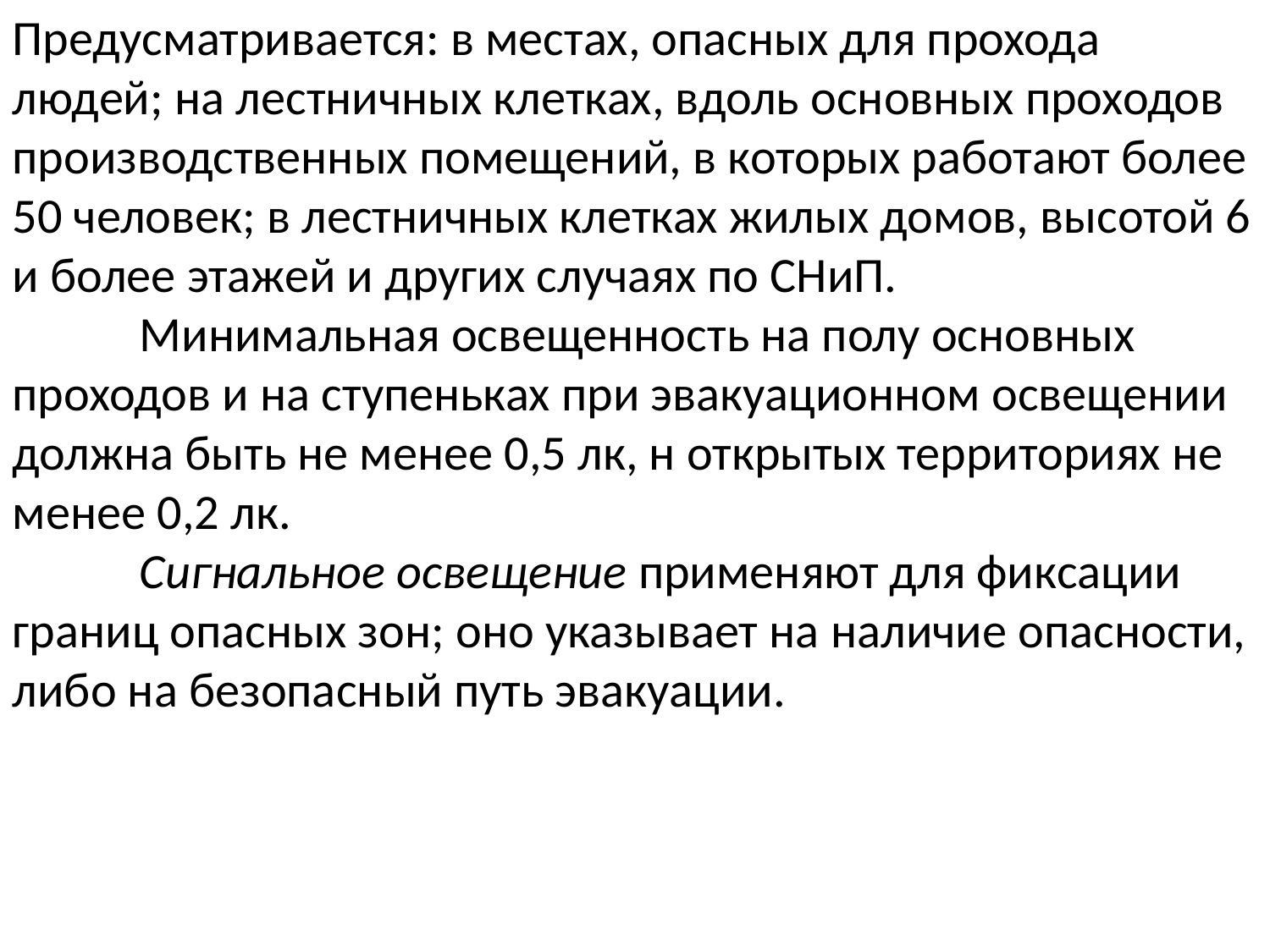

Предусматривается: в местах, опасных для прохода людей; на лестничных клетках, вдоль основных проходов производственных помещений, в которых работают более 50 человек; в лестничных клетках жилых домов, высотой 6 и более этажей и других случаях по СНиП.
	Минимальная освещенность на полу основных проходов и на ступеньках при эвакуационном освещении должна быть не менее 0,5 лк, н открытых территориях не менее 0,2 лк.
	Сигнальное освещение применяют для фиксации границ опасных зон; оно указывает на наличие опасности, либо на безопасный путь эвакуации.